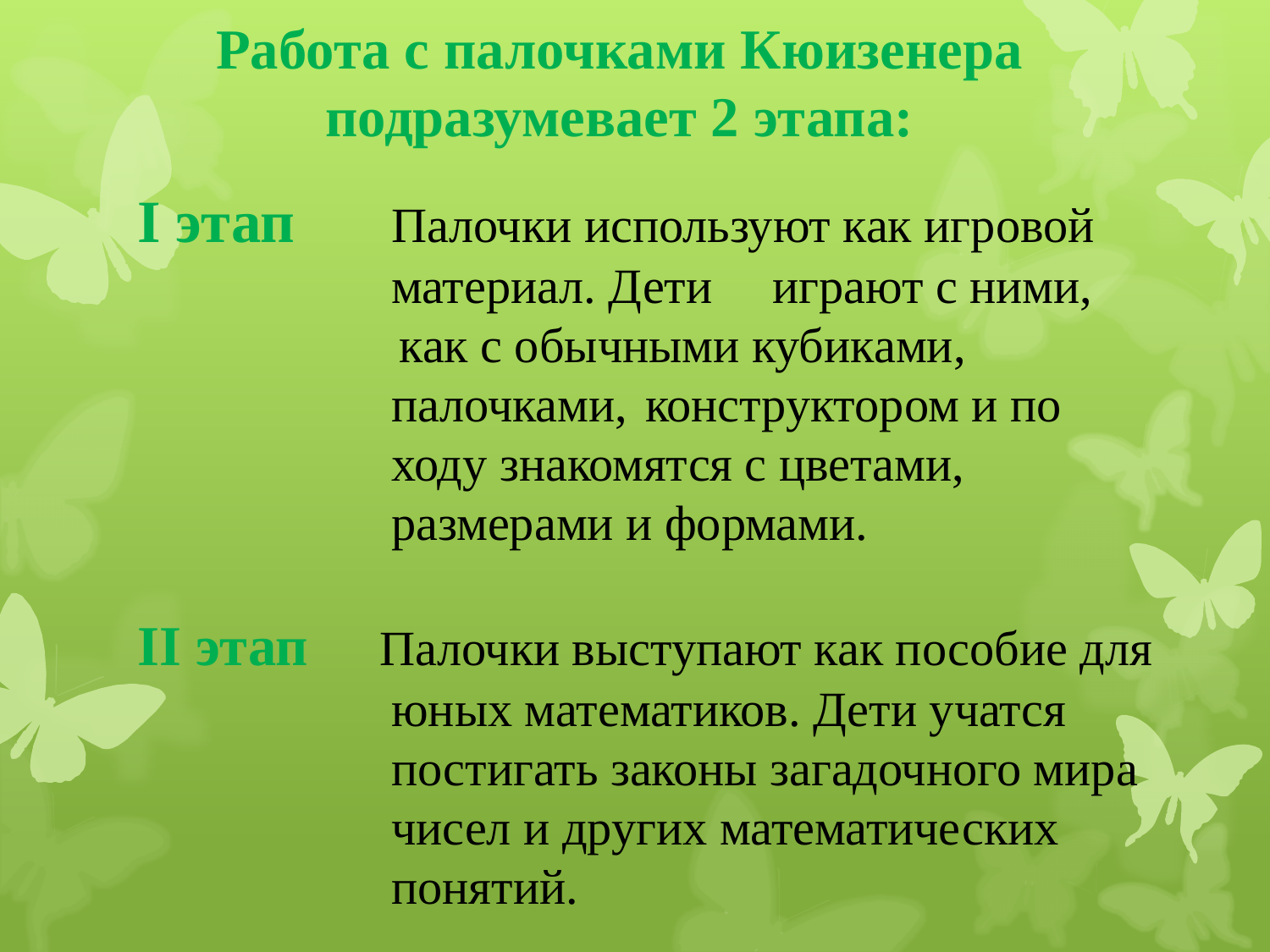

# Работа с палочками Кюизенера подразумевает 2 этапа:
I этап 	Палочки используют как игровой
		материал. Дети 	играют с ними, 		           как с обычными кубиками,                		палочками, 	конструктором и по 			ходу знакомятся с цветами, 				размерами и формами.

II этап     Палочки выступают как пособие для 		юных математиков. Дети учатся 			постигать законы загадочного мира 			чисел и других математических 			понятий.